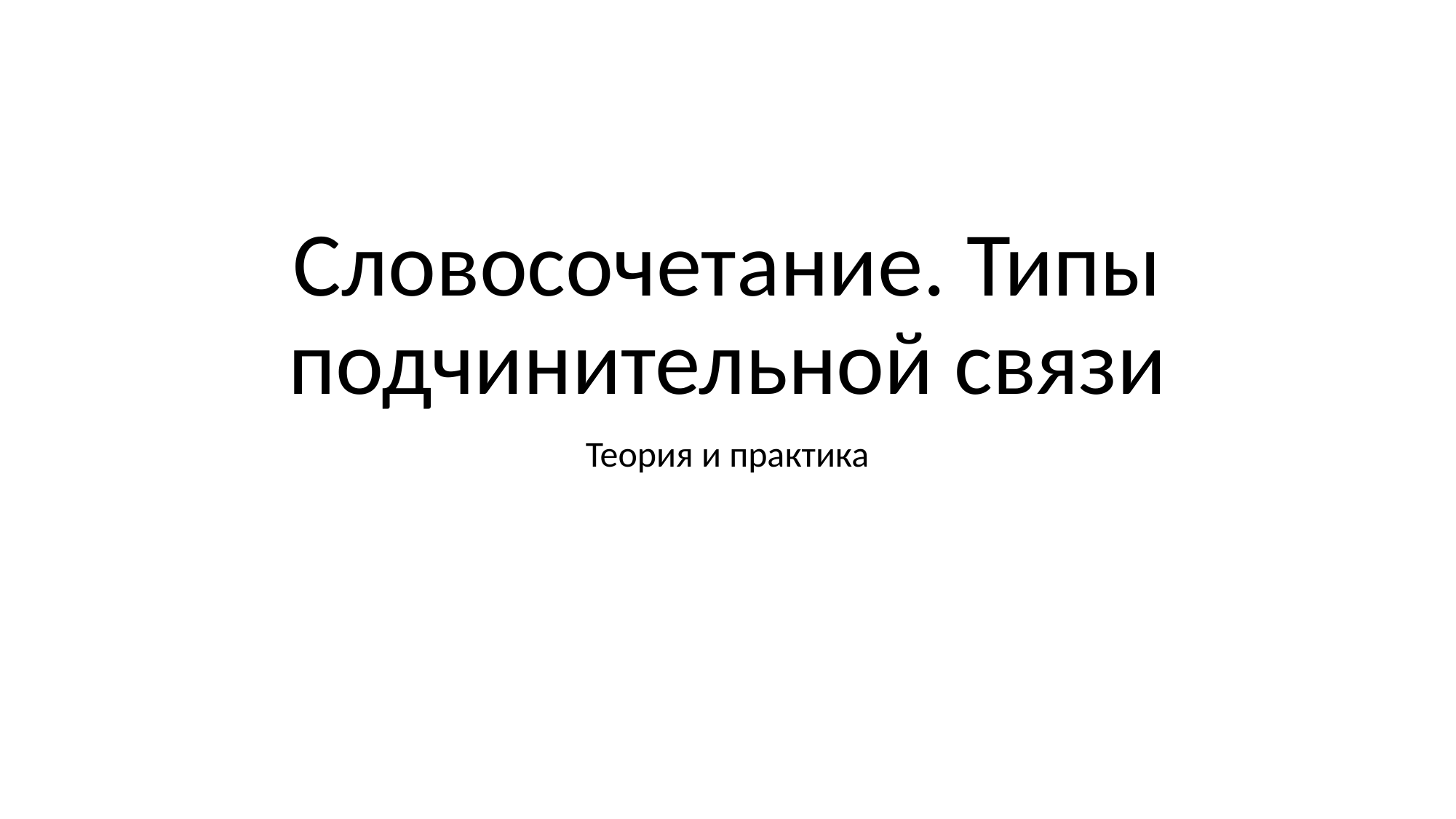

# Словосочетание. Типы подчинительной связи
Теория и практика